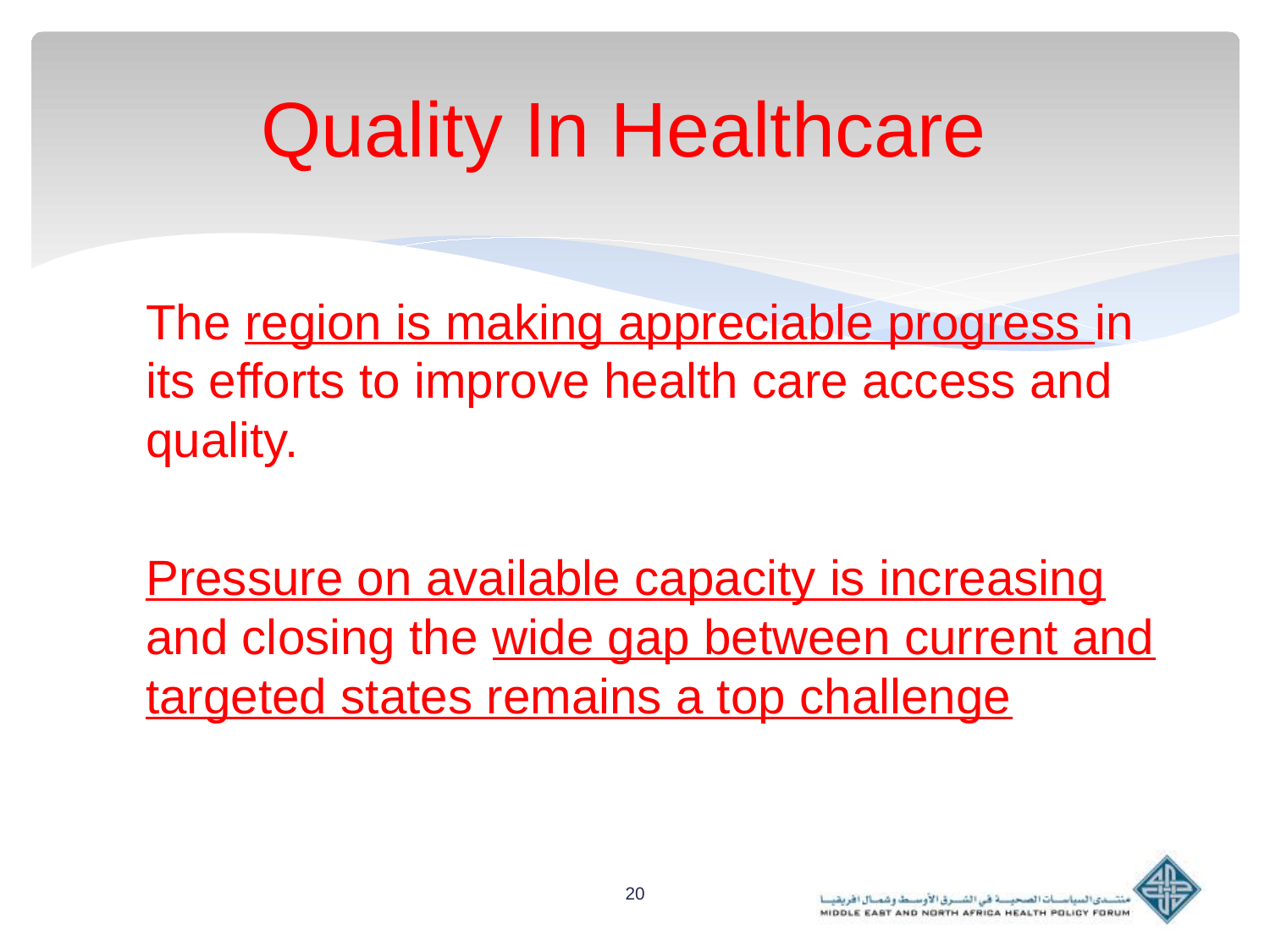

# Quality In Healthcare
The region is making appreciable progress in its efforts to improve health care access and quality.

Pressure on available capacity is increasing and closing the wide gap between current and targeted states remains a top challenge
20